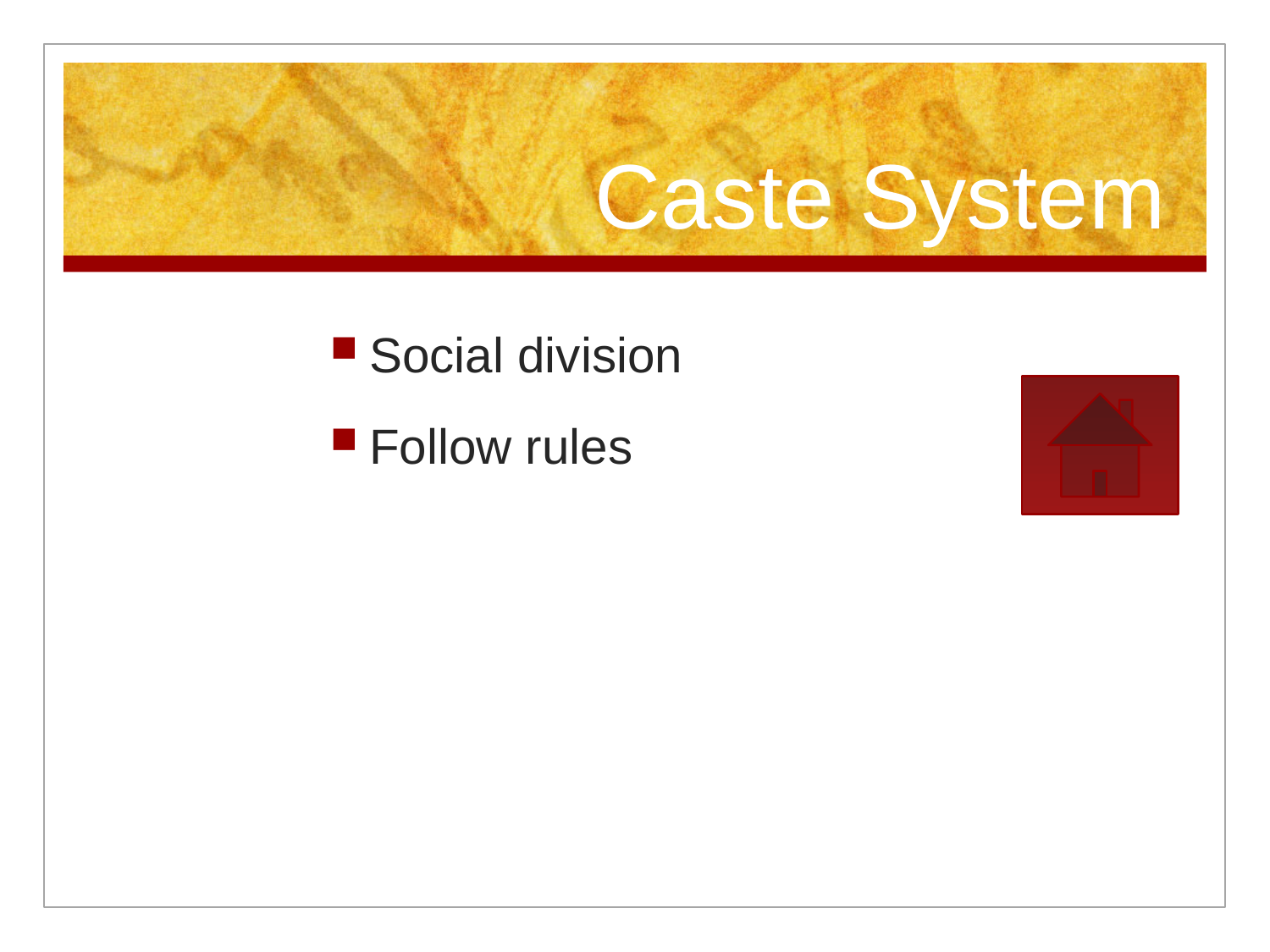

# Caste System
Social division
Follow rules